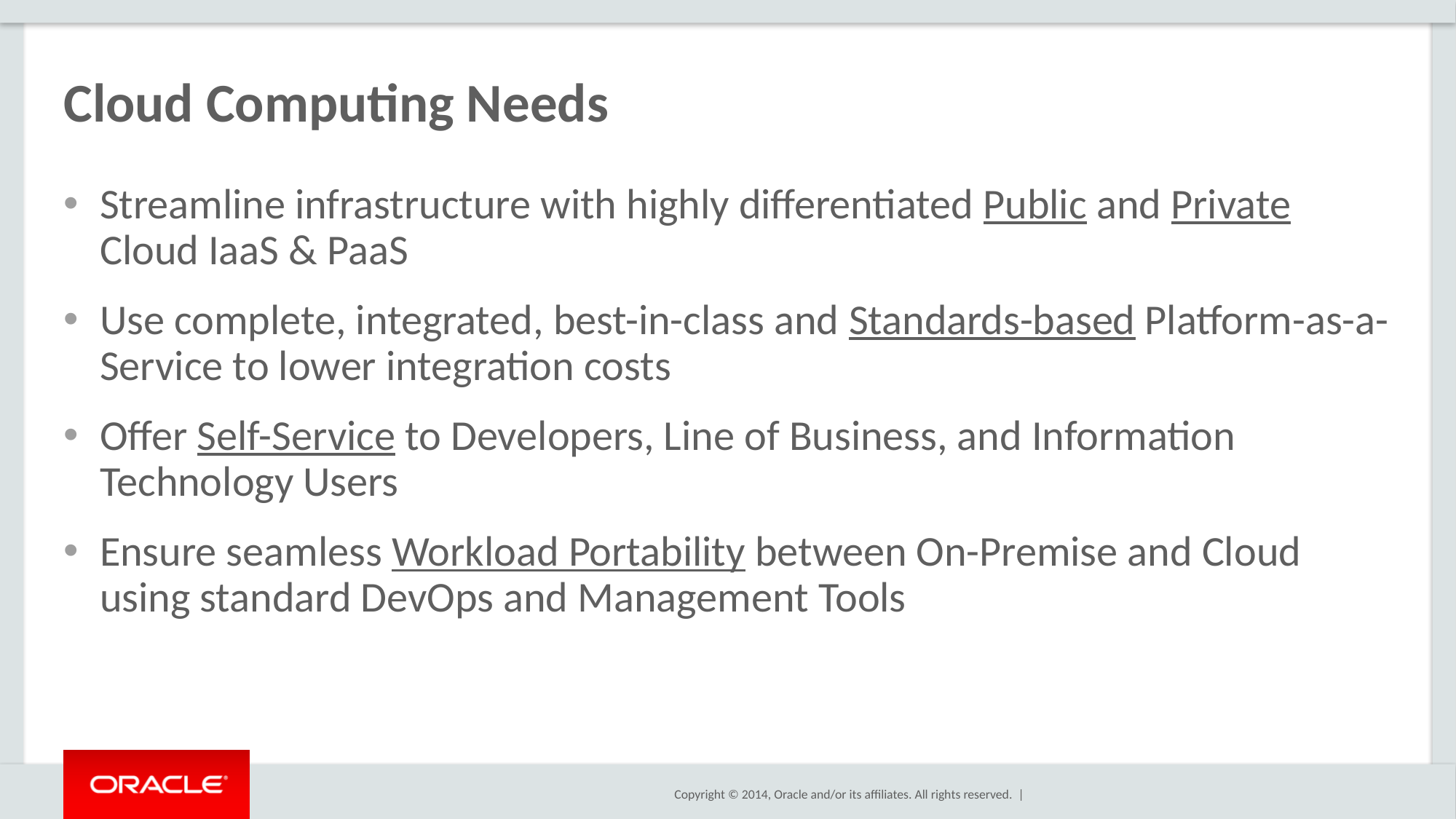

# Cloud Computing Needs
Streamline infrastructure with highly differentiated Public and Private Cloud IaaS & PaaS
Use complete, integrated, best-in-class and Standards-based Platform-as-a-Service to lower integration costs
Offer Self-Service to Developers, Line of Business, and Information Technology Users
Ensure seamless Workload Portability between On-Premise and Cloud using standard DevOps and Management Tools